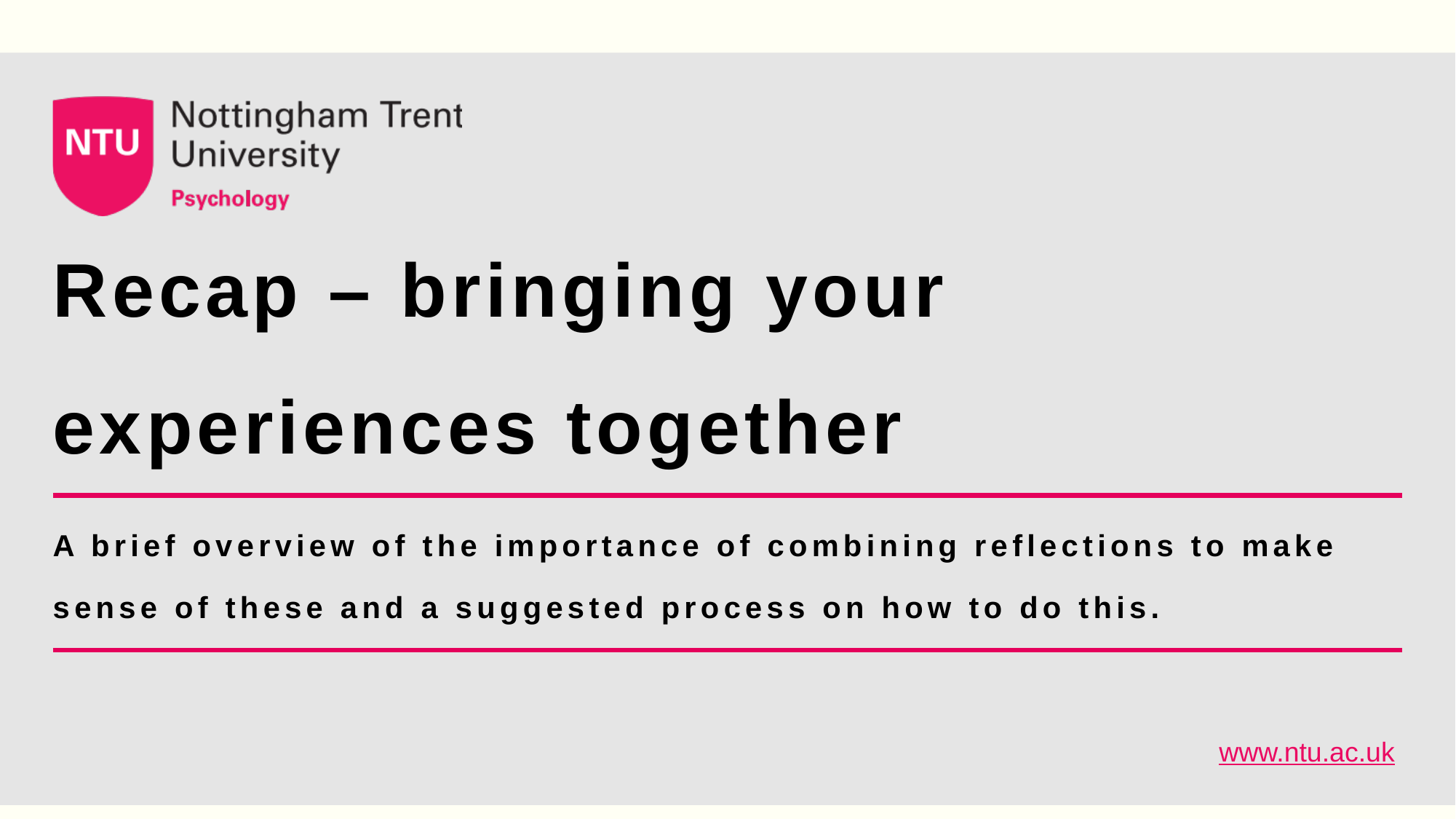

# Recap – bringing your experiences together
A brief overview of the importance of combining reflections to make sense of these and a suggested process on how to do this.
www.ntu.ac.uk